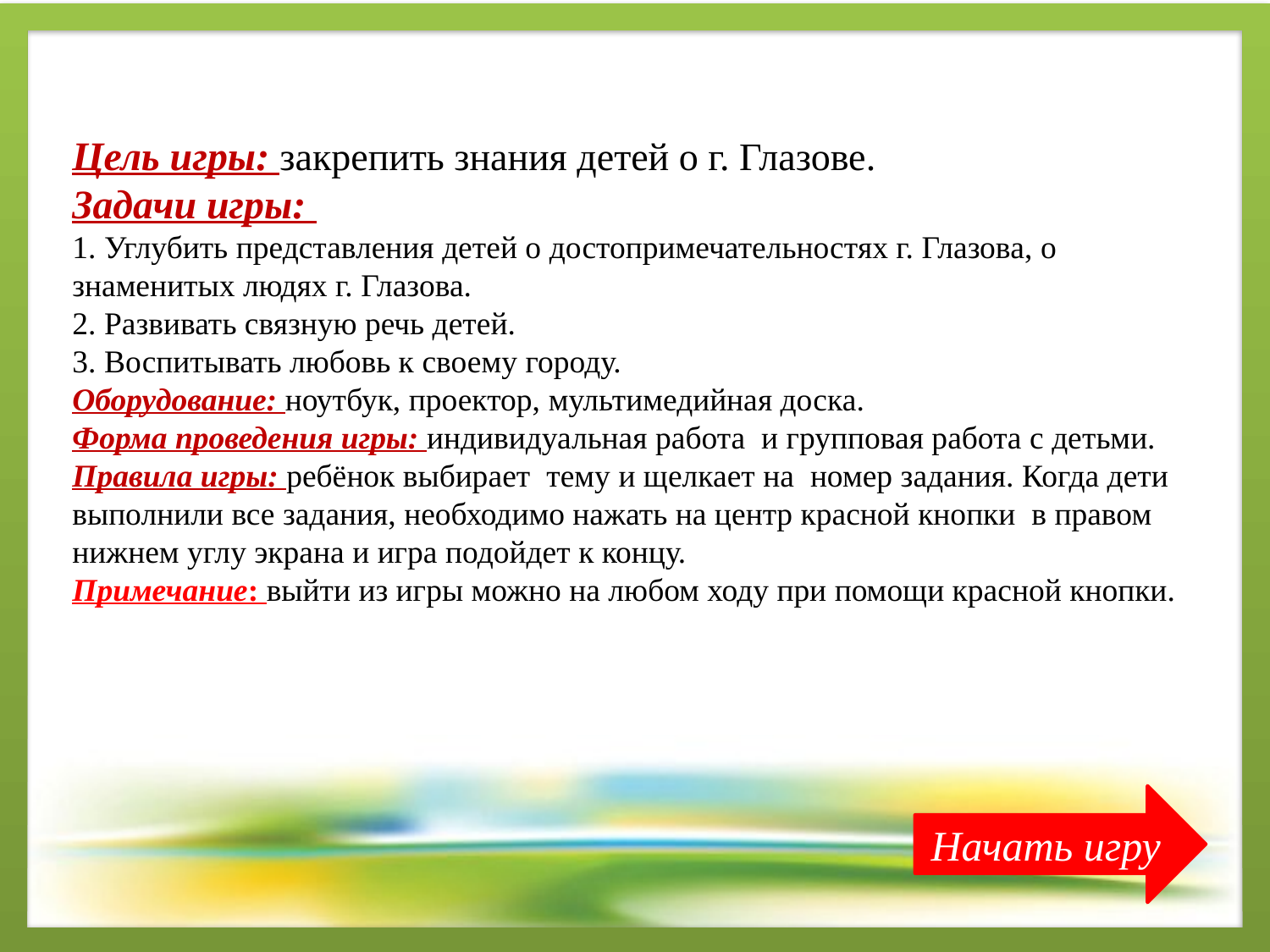

# Цель игры: закрепить знания детей о г. Глазове. Задачи игры: 1. Углубить представления детей о достопримечательностях г. Глазова, о знаменитых людях г. Глазова. 2. Развивать связную речь детей. 3. Воспитывать любовь к своему городу. Оборудование: ноутбук, проектор, мультимедийная доска. Форма проведения игры: индивидуальная работа  и групповая работа с детьми. Правила игры: ребёнок выбирает  тему и щелкает на  номер задания. Когда дети выполнили все задания, необходимо нажать на центр красной кнопки  в правом нижнем углу экрана и игра подойдет к концу. Примечание: выйти из игры можно на любом ходу при помощи красной кнопки.
Начать игру